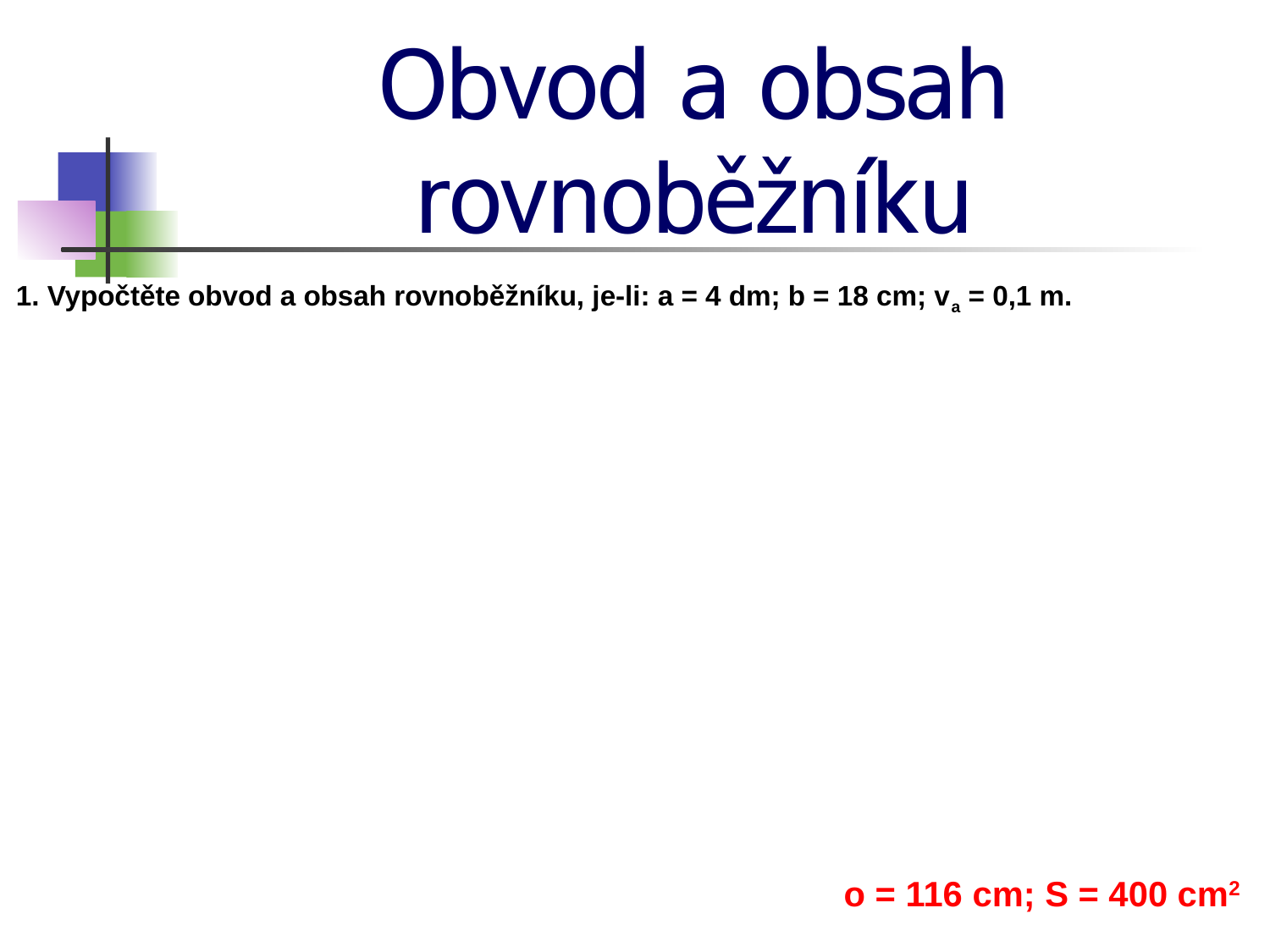

Obvod a obsah rovnoběžníku
1. Vypočtěte obvod a obsah rovnoběžníku, je-li: a = 4 dm; b = 18 cm; va = 0,1 m.
o = 116 cm; S = 400 cm2